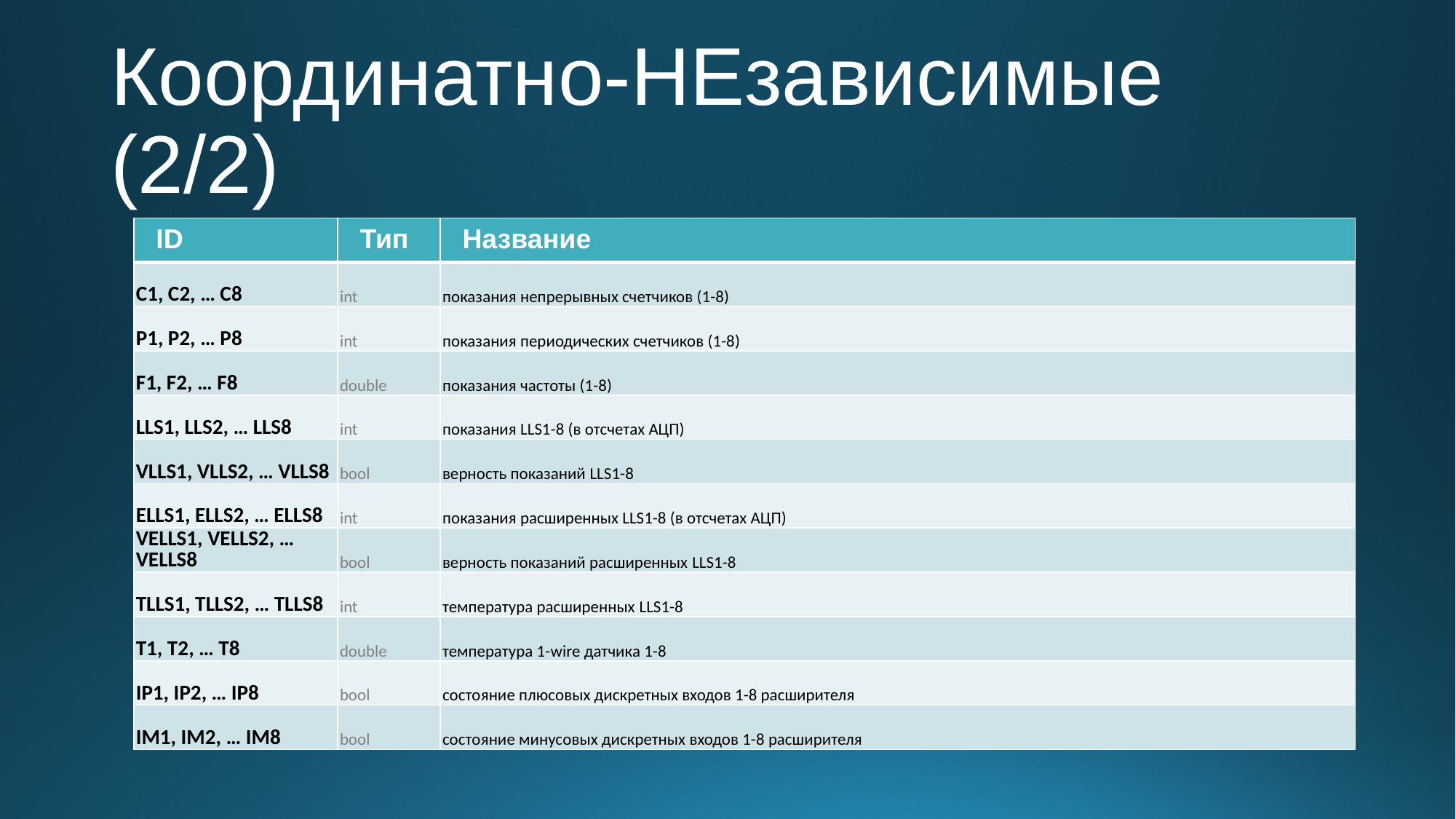

# Координатно-НЕзависимые (2/2)
| ID | Тип | Название |
| --- | --- | --- |
| C1, C2, … C8 | int | показания непрерывных счетчиков (1-8) |
| P1, P2, … P8 | int | показания периодических счетчиков (1-8) |
| F1, F2, … F8 | double | показания частоты (1-8) |
| LLS1, LLS2, … LLS8 | int | показания LLS1-8 (в отсчетах АЦП) |
| VLLS1, VLLS2, … VLLS8 | bool | верность показаний LLS1-8 |
| ELLS1, ELLS2, … ELLS8 | int | показания расширенных LLS1-8 (в отсчетах АЦП) |
| VELLS1, VELLS2, … VELLS8 | bool | верность показаний расширенных LLS1-8 |
| TLLS1, TLLS2, … TLLS8 | int | температура расширенных LLS1-8 |
| T1, T2, … T8 | double | температура 1-wire датчика 1-8 |
| IP1, IP2, … IP8 | bool | состояние плюсовых дискретных входов 1-8 расширителя |
| IM1, IM2, … IM8 | bool | состояние минусовых дискретных входов 1-8 расширителя |